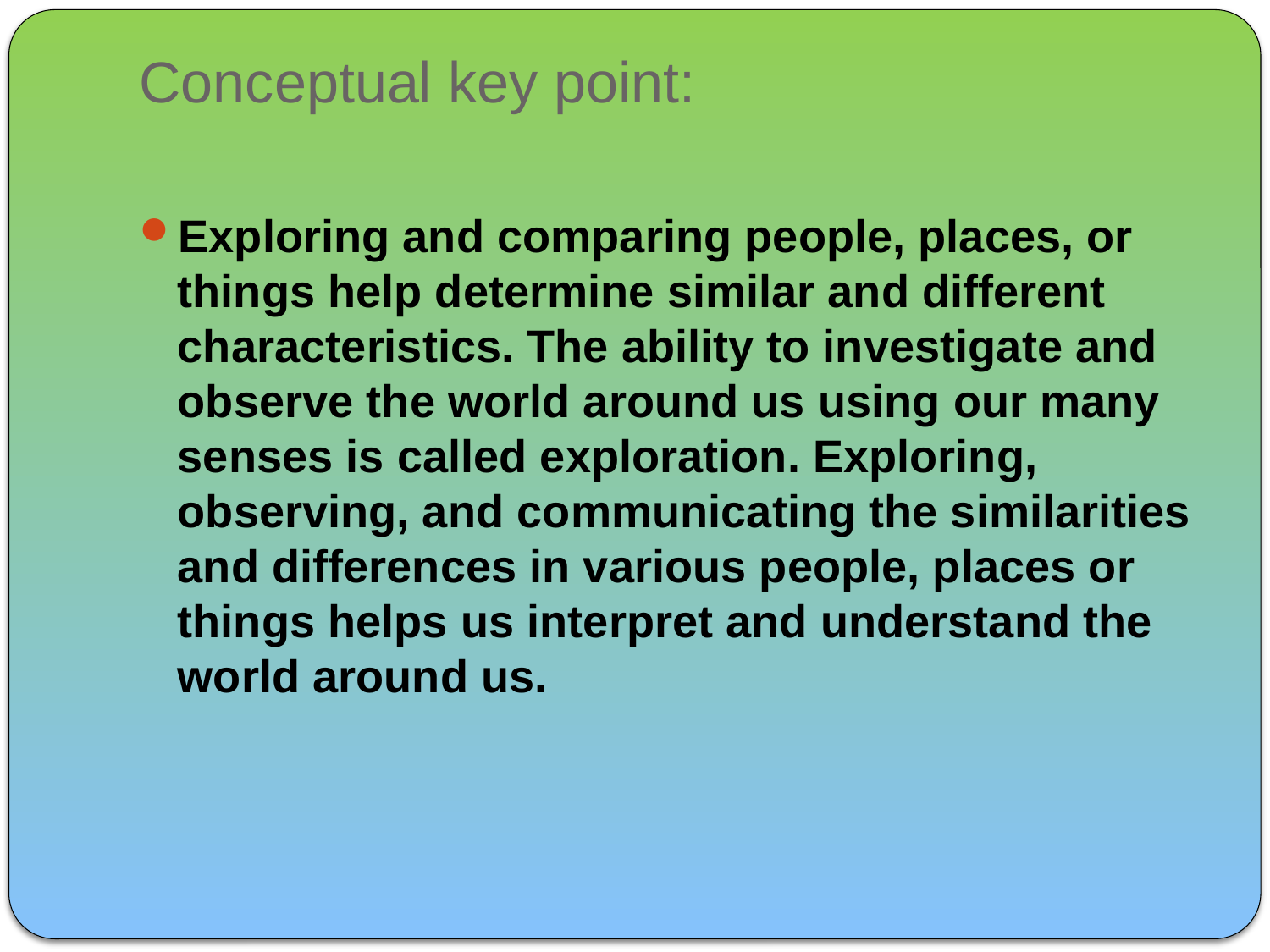

# Conceptual key point:
Exploring and comparing people, places, or things help determine similar and different characteristics. The ability to investigate and observe the world around us using our many senses is called exploration. Exploring, observing, and communicating the similarities and differences in various people, places or things helps us interpret and understand the world around us.